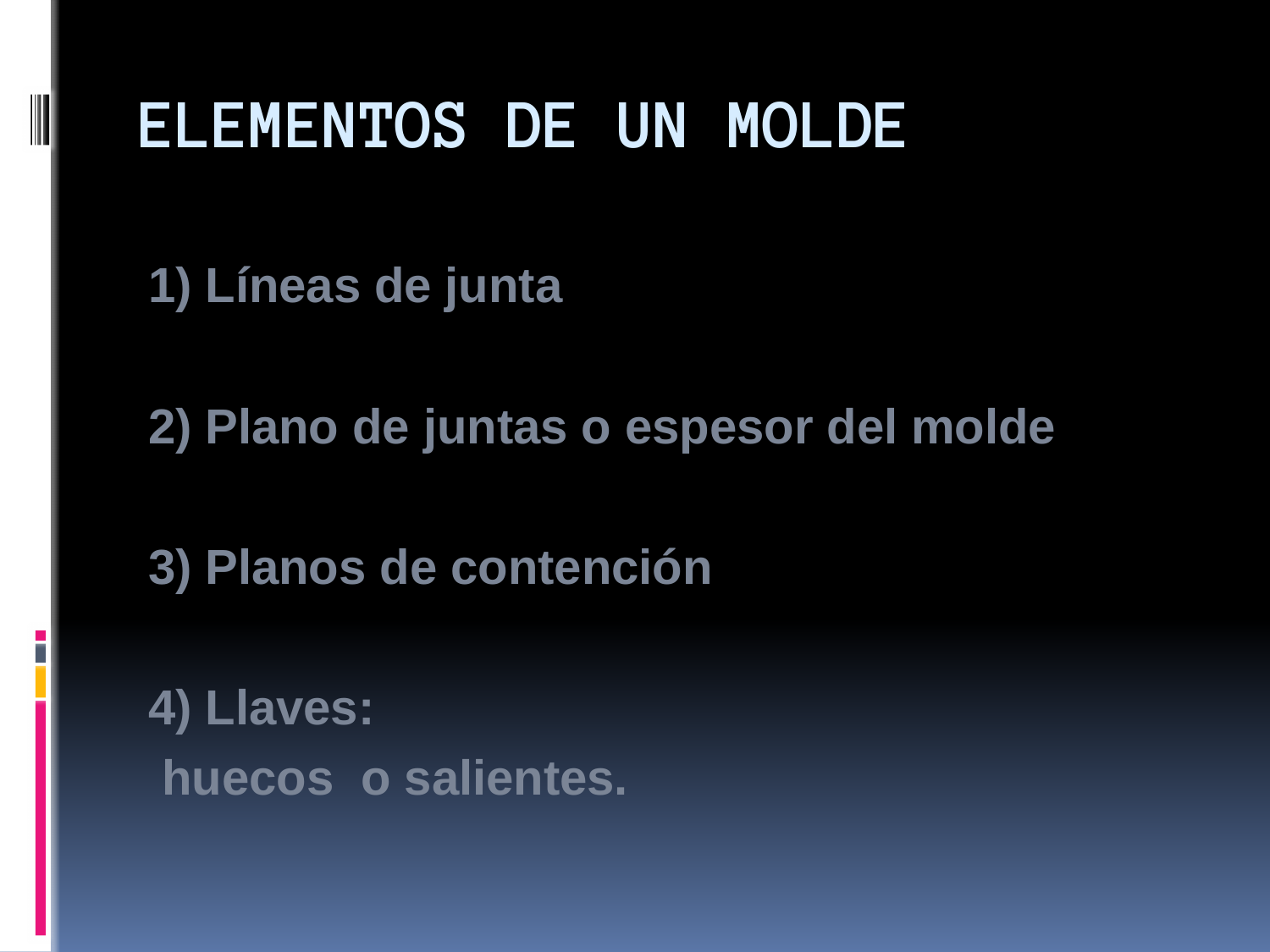

# ELEMENTOS DE UN MOLDE
1) Líneas de junta

2) Plano de juntas o espesor del molde

3) Planos de contención

4) Llaves:
 huecos  o salientes.